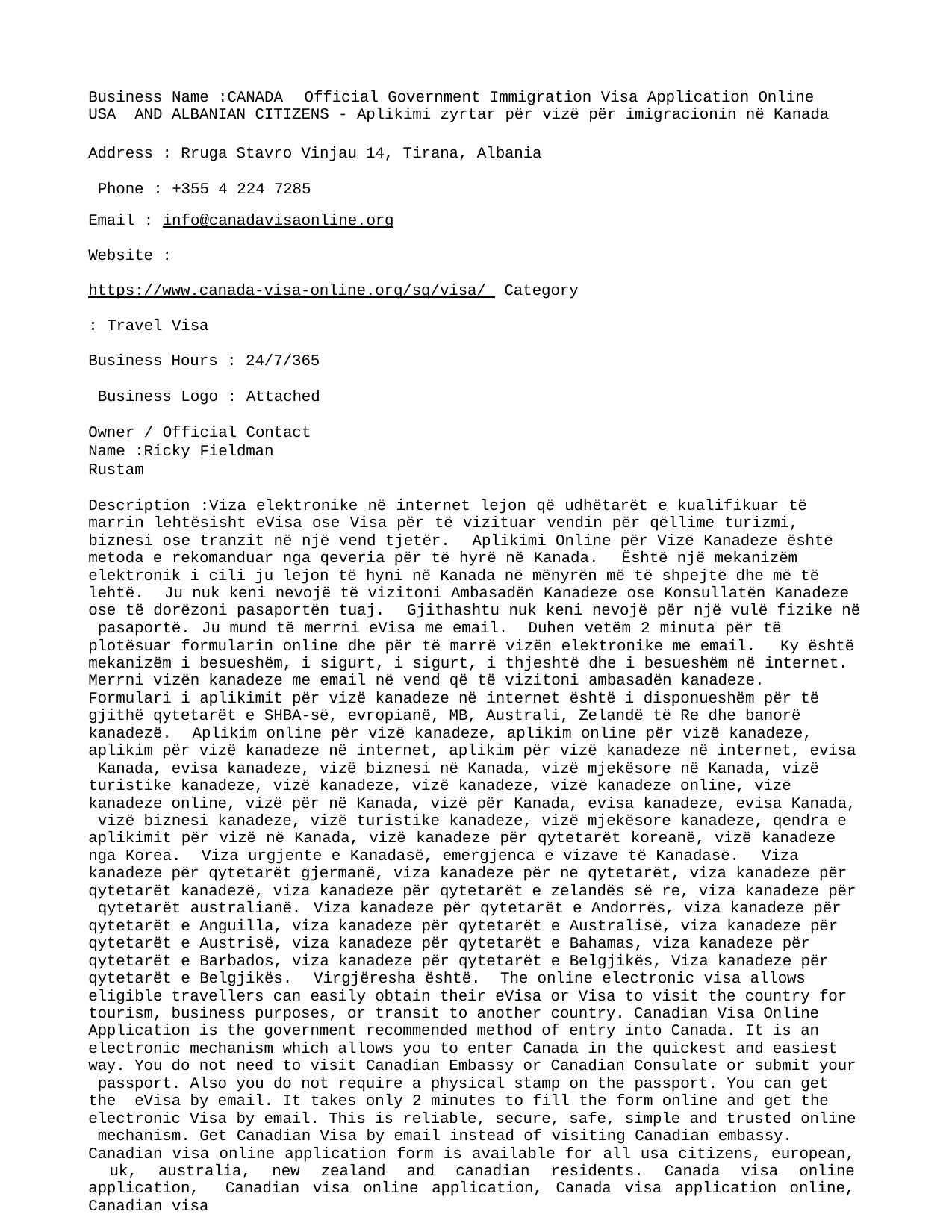

Business Name :CANADA	Official Government Immigration Visa Application Online	USA  AND ALBANIAN CITIZENS - Aplikimi zyrtar për vizë për imigracionin në Kanada
Address : Rruga Stavro Vinjau 14, Tirana, Albania  Phone : +355 4 224 7285
Email : info@canadavisaonline.org
Website : https://www.canada-visa-online.org/sq/visa/  Category : Travel Visa
Business Hours : 24/7/365  Business Logo : Attached

Owner / Official Contact Name :Ricky Fieldman Rustam

Description :Viza elektronike në internet lejon që udhëtarët e kualifikuar të  marrin lehtësisht eVisa ose Visa për të vizituar vendin për qëllime turizmi,  biznesi ose tranzit në një vend tjetër.	Aplikimi Online për Vizë Kanadeze është  metoda e rekomanduar nga qeveria për të hyrë në Kanada.	Është një mekanizëm  elektronik i cili ju lejon të hyni në Kanada në mënyrën më të shpejtë dhe më të  lehtë.	Ju nuk keni nevojë të vizitoni Ambasadën Kanadeze ose Konsullatën Kanadeze  ose të dorëzoni pasaportën tuaj.	Gjithashtu nuk keni nevojë për një vulë fizike në  pasaportë.	Ju mund të merrni eVisa me email.	Duhen vetëm 2 minuta për të  plotësuar formularin online dhe për të marrë vizën elektronike me email.	Ky është  mekanizëm i besueshëm, i sigurt, i sigurt, i thjeshtë dhe i besueshëm në internet.  Merrni vizën kanadeze me email në vend që të vizitoni ambasadën kanadeze.
Formulari i aplikimit për vizë kanadeze në internet është i disponueshëm për të  gjithë qytetarët e SHBA-së, evropianë, MB, Australi, Zelandë të Re dhe banorë  kanadezë.	Aplikim online për vizë kanadeze, aplikim online për vizë kanadeze,  aplikim për vizë kanadeze në internet, aplikim për vizë kanadeze në internet, evisa  Kanada, evisa kanadeze, vizë biznesi në Kanada, vizë mjekësore në Kanada, vizë  turistike kanadeze, vizë kanadeze, vizë kanadeze, vizë kanadeze online, vizë  kanadeze online, vizë për në Kanada, vizë për Kanada, evisa kanadeze, evisa Kanada,  vizë biznesi kanadeze, vizë turistike kanadeze, vizë mjekësore kanadeze, qendra e  aplikimit për vizë në Kanada, vizë kanadeze për qytetarët koreanë, vizë kanadeze  nga Korea.		Viza urgjente e Kanadasë, emergjenca e vizave të Kanadasë.	Viza  kanadeze për qytetarët gjermanë, viza kanadeze për ne qytetarët, viza kanadeze për  qytetarët kanadezë, viza kanadeze për qytetarët e zelandës së re, viza kanadeze për  qytetarët australianë.	Viza kanadeze për qytetarët e Andorrës, viza kanadeze për  qytetarët e Anguilla, viza kanadeze për qytetarët e Australisë, viza kanadeze për  qytetarët e Austrisë, viza kanadeze për qytetarët e Bahamas, viza kanadeze për  qytetarët e Barbados, viza kanadeze për qytetarët e Belgjikës, Viza kanadeze për  qytetarët e Belgjikës.	Virgjëresha është.	The online electronic visa allows  eligible travellers can easily obtain their eVisa or Visa to visit the country for  tourism, business purposes, or transit to another country. Canadian Visa Online  Application is the government recommended method of entry into Canada. It is an  electronic mechanism which allows you to enter Canada in the quickest and easiest  way. You do not need to visit Canadian Embassy or Canadian Consulate or submit your  passport. Also you do not require a physical stamp on the passport. You can get the  eVisa by email. It takes only 2 minutes to fill the form online and get the  electronic Visa by email. This is reliable, secure, safe, simple and trusted online  mechanism. Get Canadian Visa by email instead of visiting Canadian embassy.
Canadian visa online application form is available for all usa citizens, european,  uk, australia, new zealand and canadian residents. Canada visa online application,  Canadian visa online application, Canada visa application online, Canadian visa